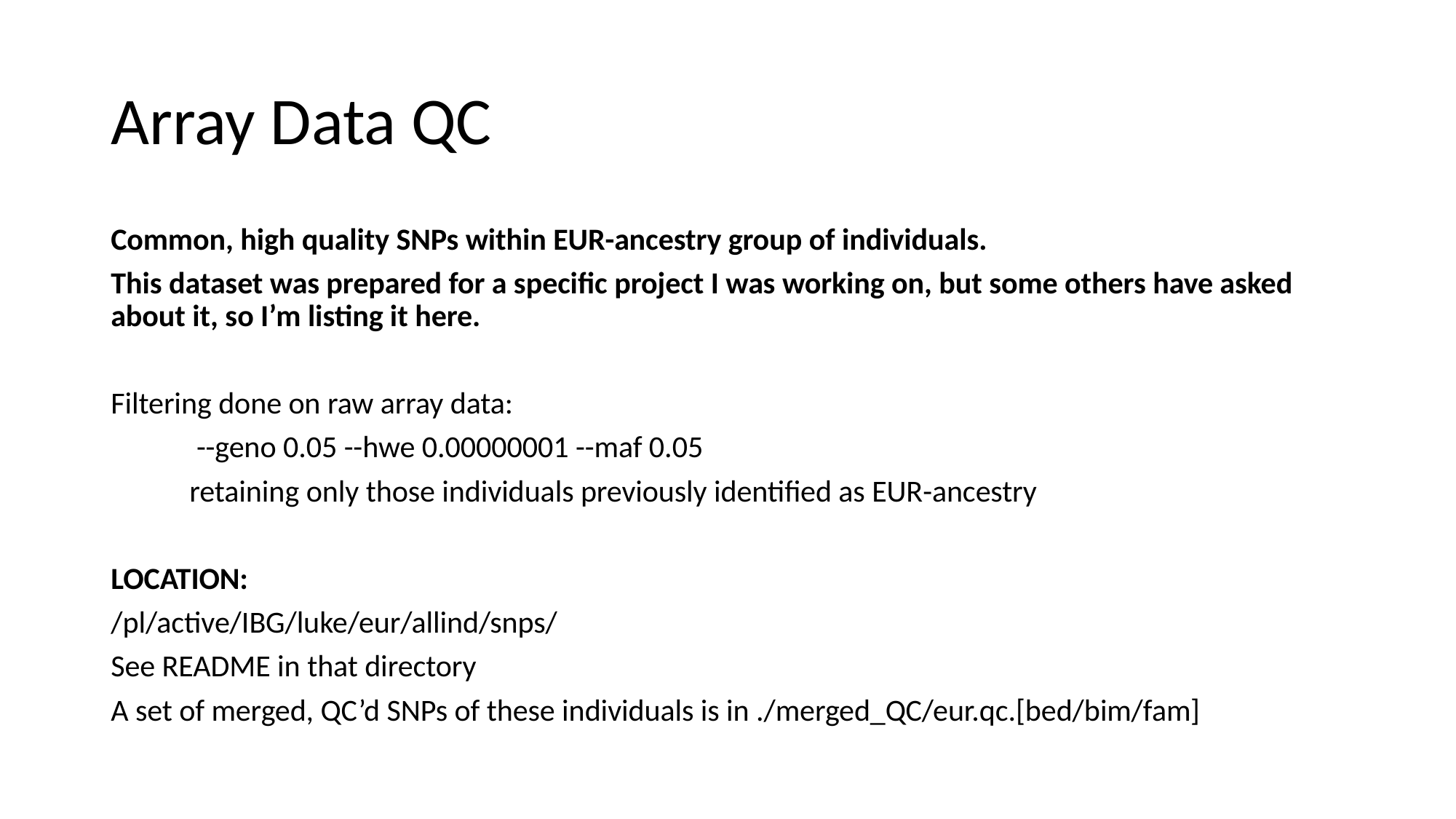

# Array Data QC
Common, high quality SNPs within EUR-ancestry group of individuals.
This dataset was prepared for a specific project I was working on, but some others have asked about it, so I’m listing it here.

Filtering done on raw array data:
	 --geno 0.05 --hwe 0.00000001 --maf 0.05
	retaining only those individuals previously identified as EUR-ancestry

LOCATION:
/pl/active/IBG/luke/eur/allind/snps/
See README in that directory
A set of merged, QC’d SNPs of these individuals is in ./merged_QC/eur.qc.[bed/bim/fam]